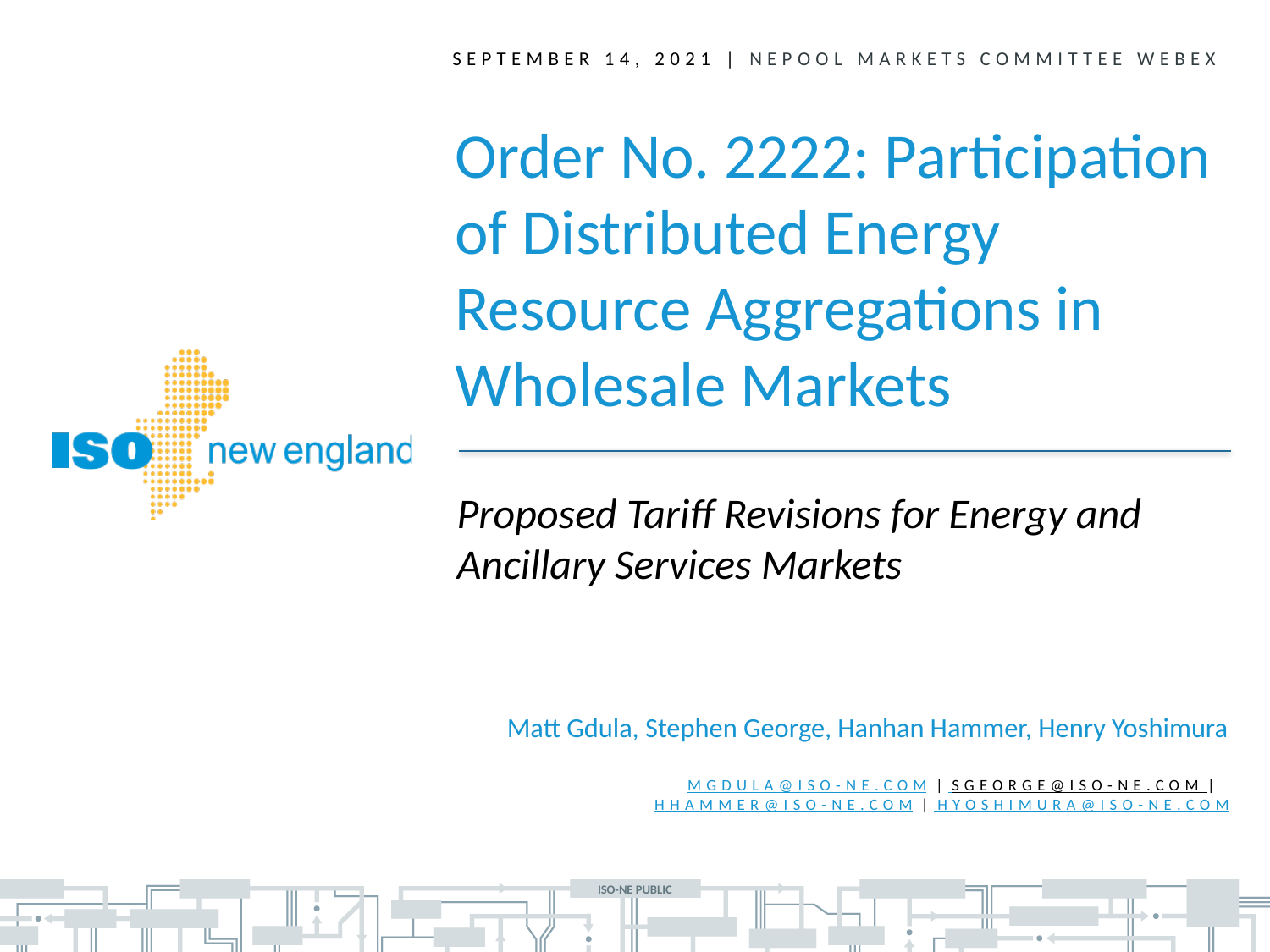

September 14, 2021 | NEPOOL markets Committee WEBex
Order No. 2222: Participation of Distributed Energy Resource Aggregations in Wholesale Markets
Proposed Tariff Revisions for Energy and Ancillary Services Markets
Matt Gdula, Stephen George, Hanhan Hammer, Henry Yoshimura
mgdula@ISO-NE.COM | sgeorge@ISO-NE.COM | HHAMMER@ISo-ne.com | Hyoshimura@ISo-ne.com